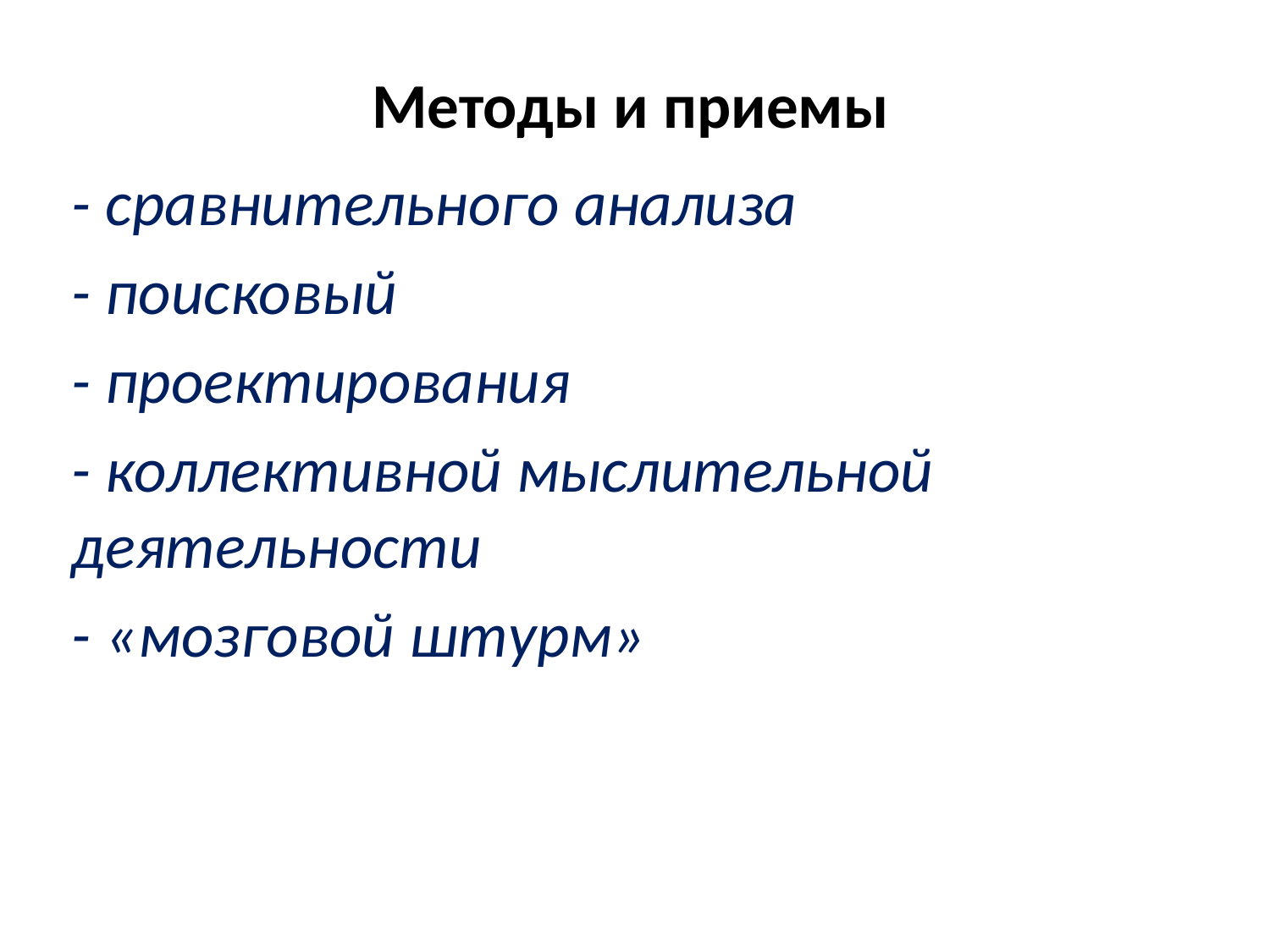

# Методы и приемы
- сравнительного анализа
- поисковый
- проектирования
- коллективной мыслительной деятельности
- «мозговой штурм»